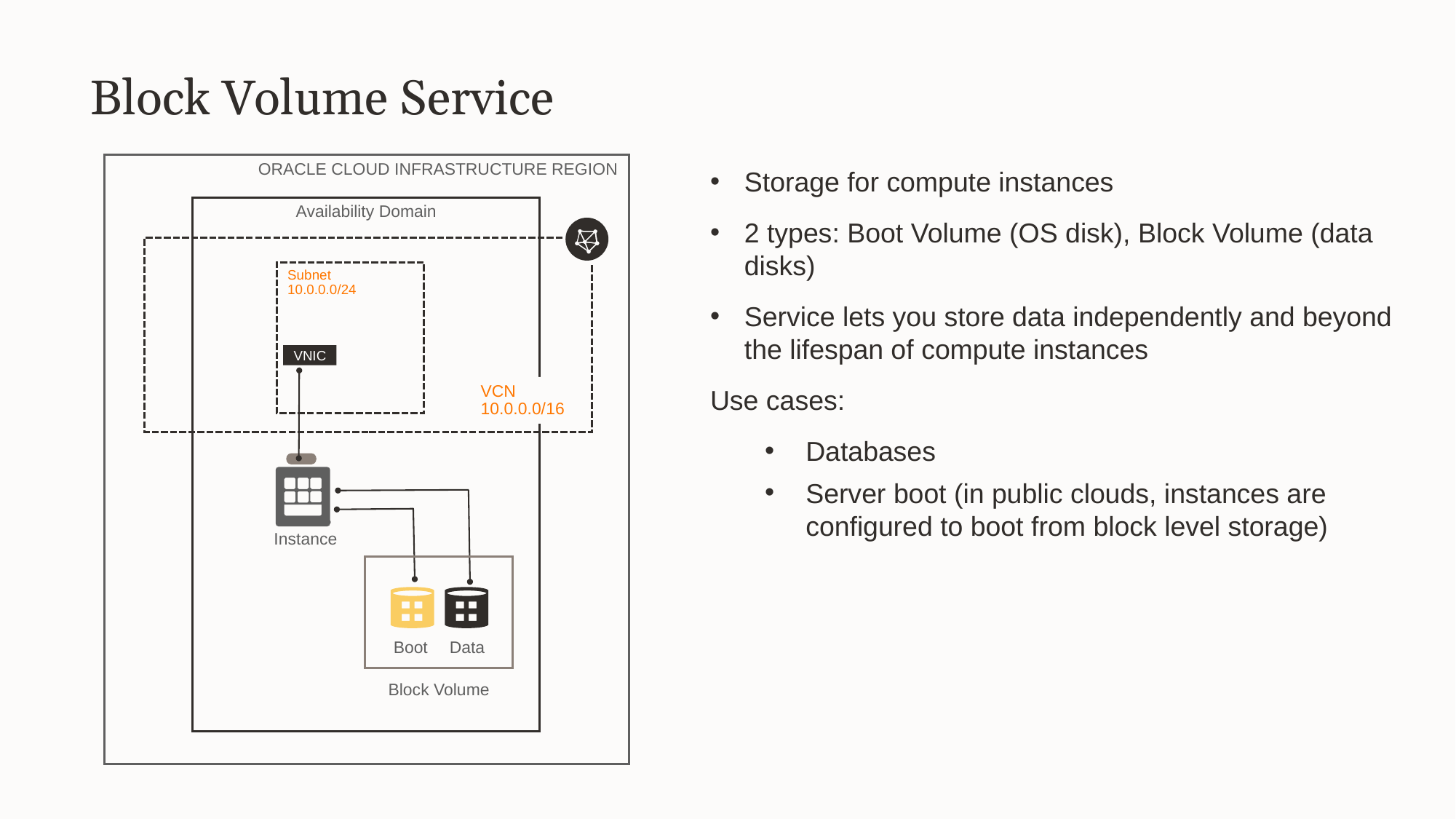

Block Volume Service
ORACLE CLOUD INFRASTRUCTURE REGION
Storage for compute instances
2 types: Boot Volume (OS disk), Block Volume (data disks)
Service lets you store data independently and beyond the lifespan of compute instances
Use cases:
Databases
Server boot (in public clouds, instances are configured to boot from block level storage)
Availability Domain

Subnet
10.0.0.0/24
VNIC
VCN
10.0.0.0/16

Instance

Boot
Data
Block Volume